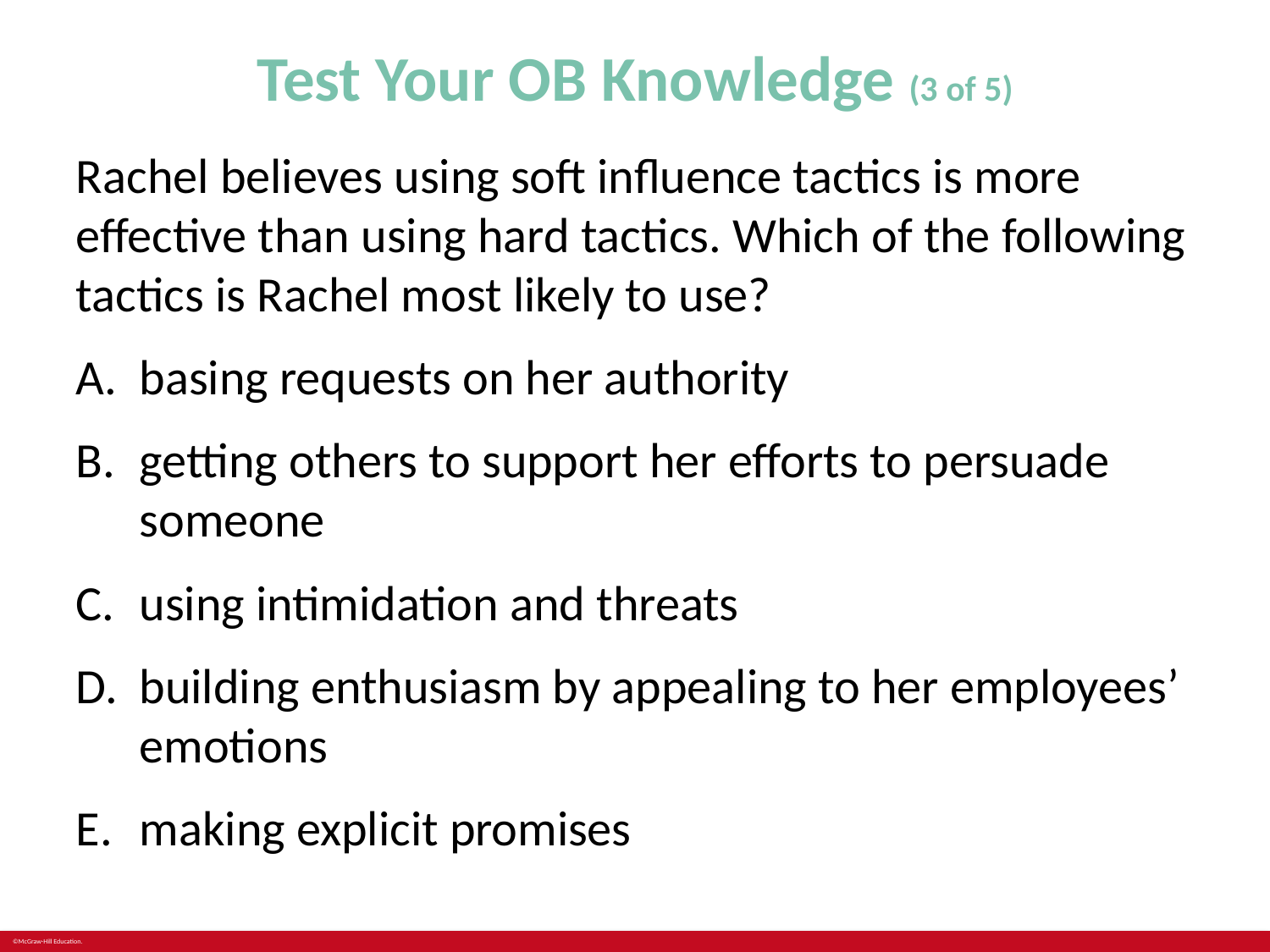

# Test Your OB Knowledge (3 of 5)
Rachel believes using soft influence tactics is more effective than using hard tactics. Which of the following tactics is Rachel most likely to use?
basing requests on her authority
getting others to support her efforts to persuade someone
using intimidation and threats
building enthusiasm by appealing to her employees’ emotions
making explicit promises